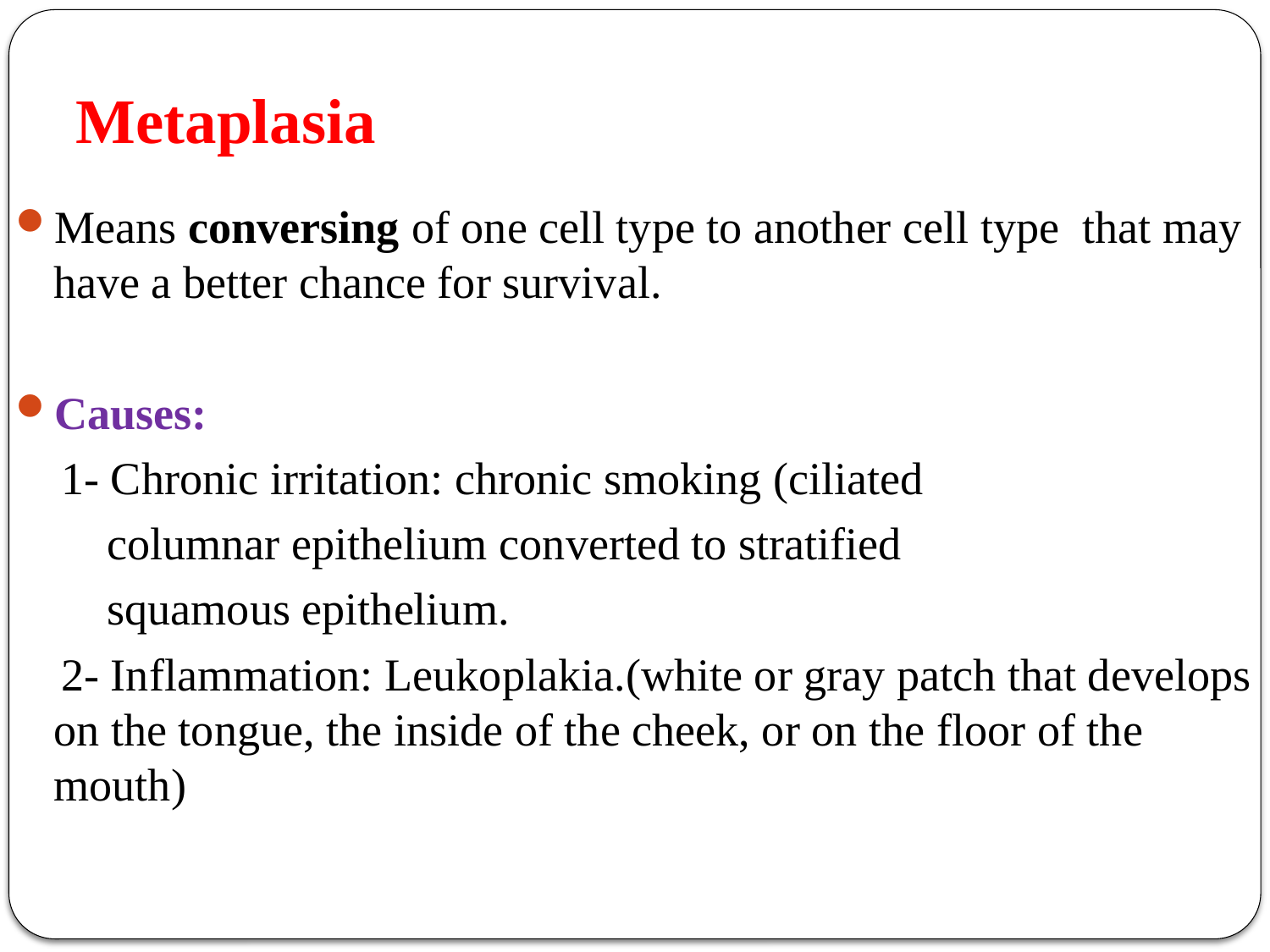

# Metaplasia
Means conversing of one cell type to another cell type  that may have a better chance for survival.

Causes:
    1- Chronic irritation: chronic smoking (ciliated
        columnar epithelium converted to stratified
        squamous epithelium.
    2- Inflammation: Leukoplakia.(white or gray patch that develops on the tongue, the inside of the cheek, or on the floor of the mouth)